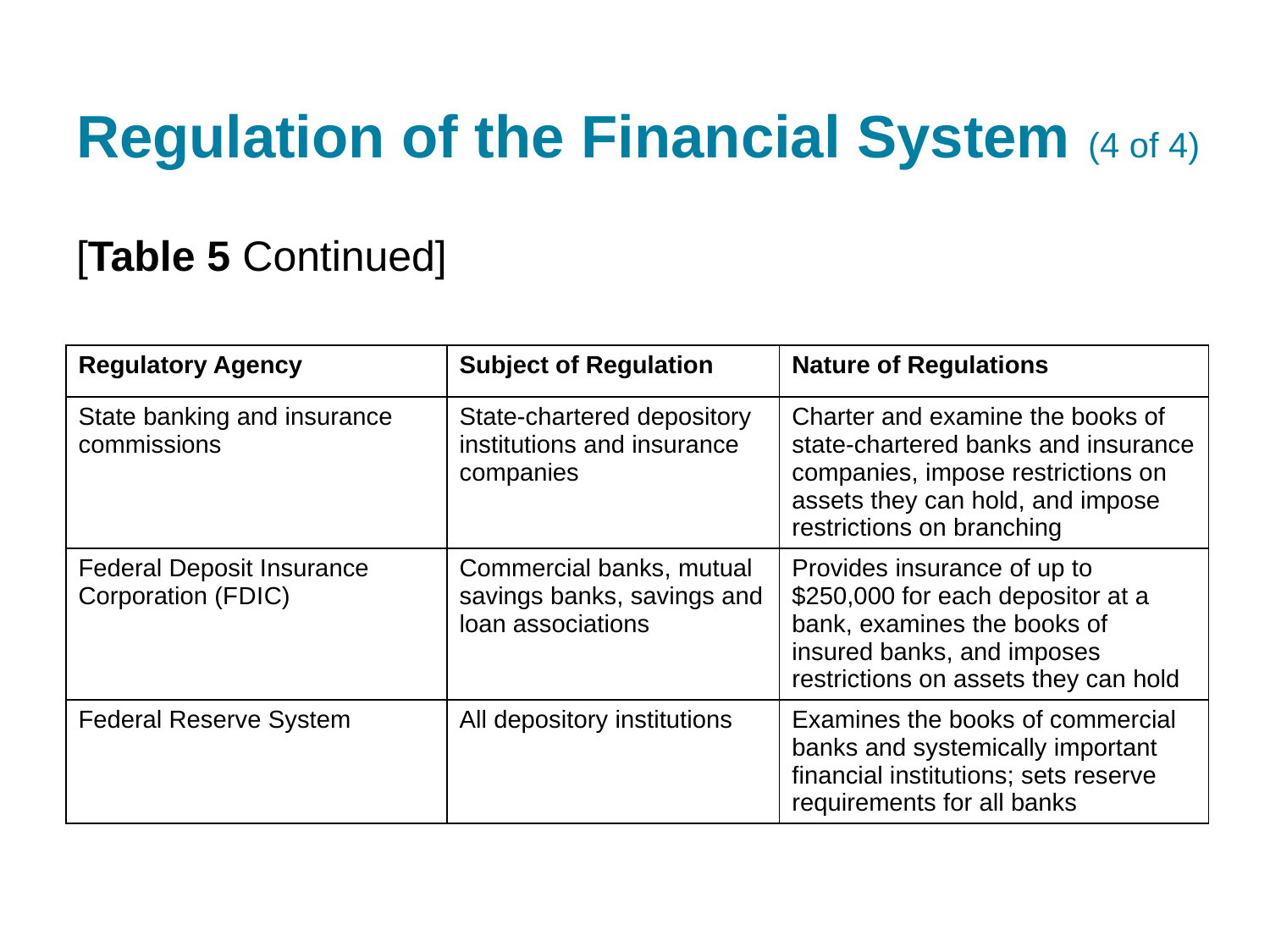

# Regulation of the Financial System (4 of 4)
[Table 5 Continued]
| Regulatory Agency | Subject of Regulation | Nature of Regulations |
| --- | --- | --- |
| State banking and insurance commissions | State-chartered depository institutions and insurance companies | Charter and examine the books of state-chartered banks and insurance companies, impose restrictions on assets they can hold, and impose restrictions on branching |
| Federal Deposit Insurance Corporation (F D I C) | Commercial banks, mutual savings banks, savings and loan associations | Provides insurance of up to $250,000 for each depositor at a bank, examines the books of insured banks, and imposes restrictions on assets they can hold |
| Federal Reserve System | All depository institutions | Examines the books of commercial banks and systemically important financial institutions; sets reserve requirements for all banks |